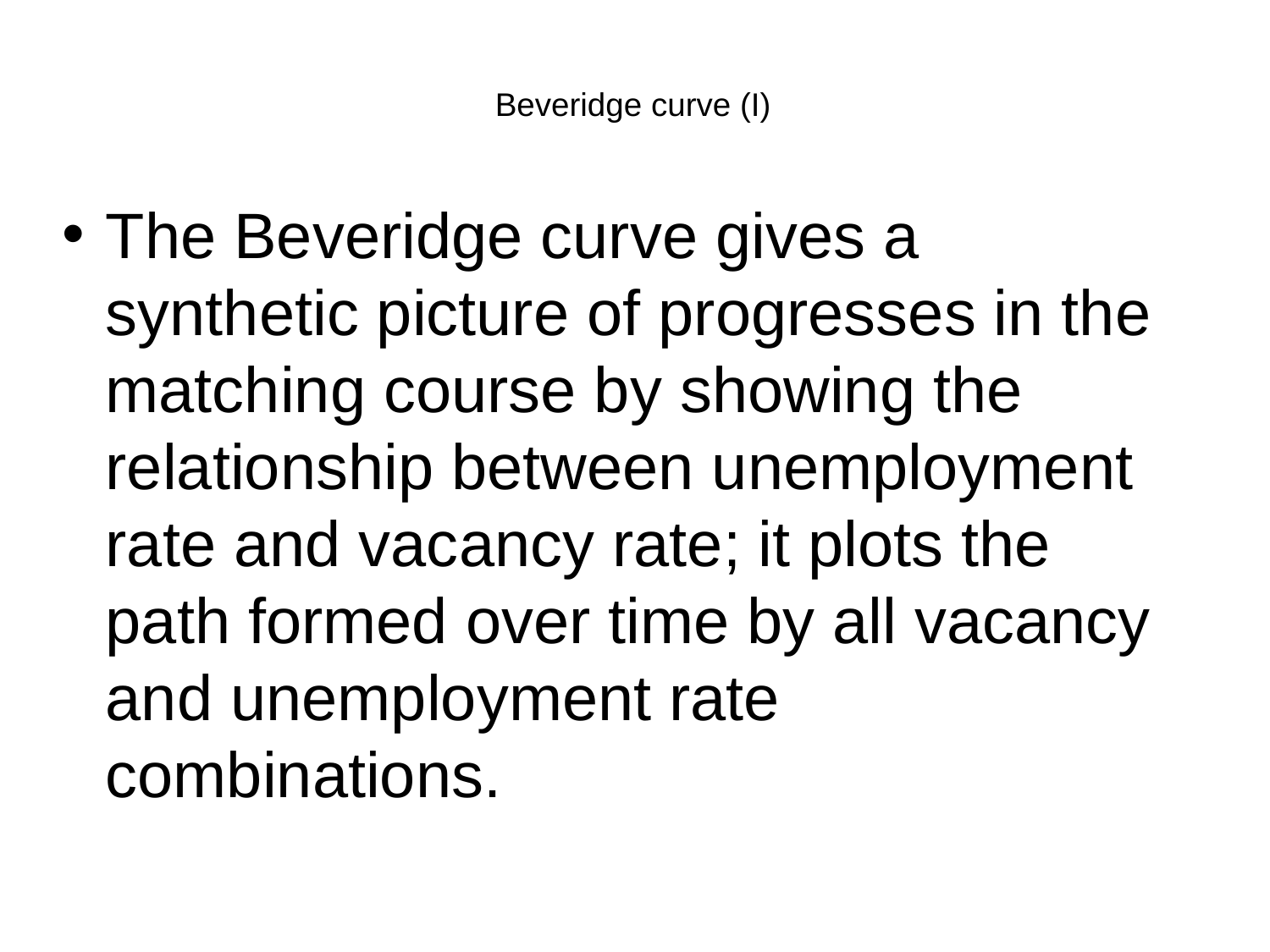

# Beveridge curve (I)
The Beveridge curve gives a synthetic picture of progresses in the matching course by showing the relationship between unemployment rate and vacancy rate; it plots the path formed over time by all vacancy and unemployment rate combinations.